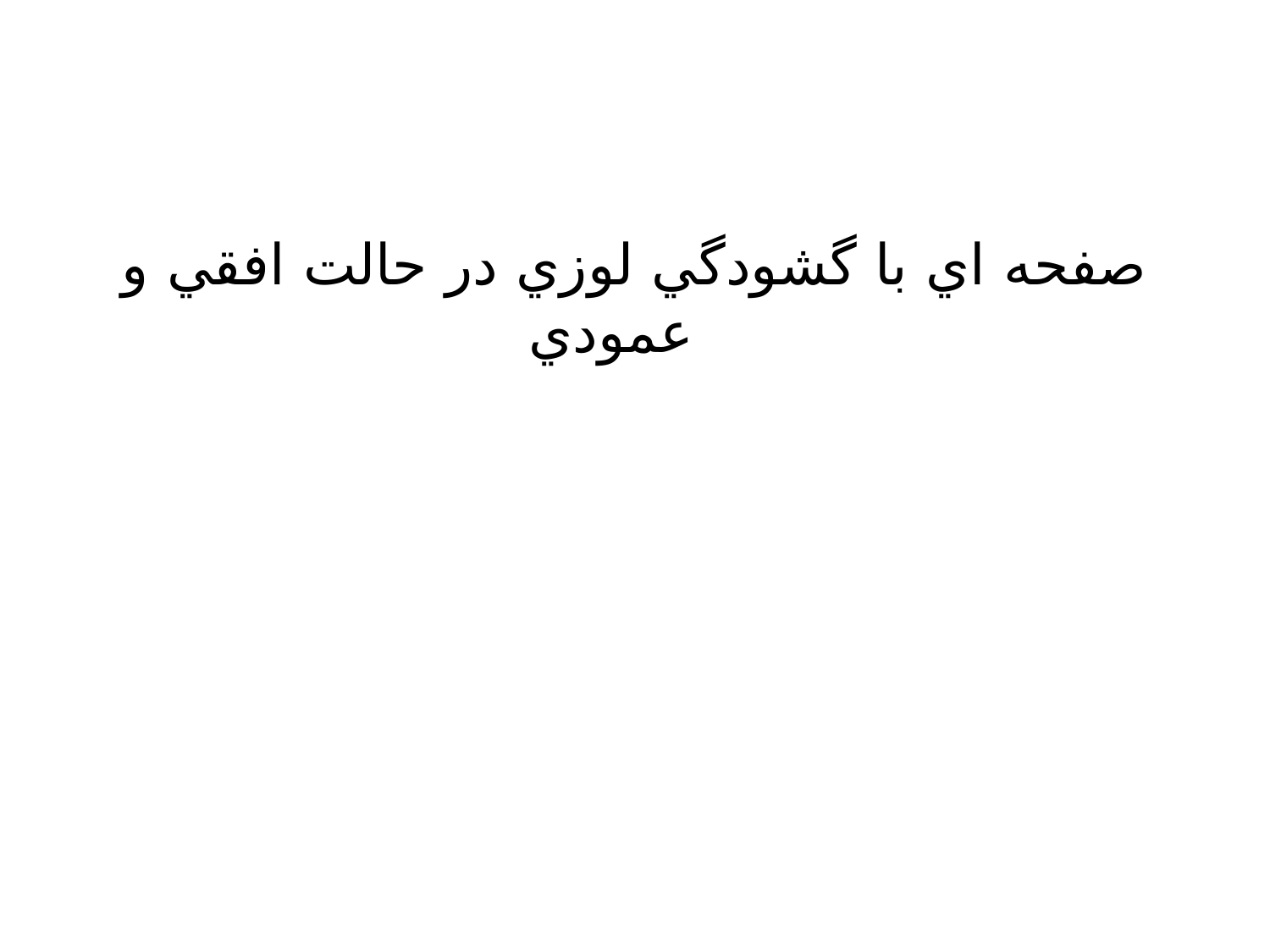

صفحه اي با گشودگي لوزي در حالت افقي و عمودي